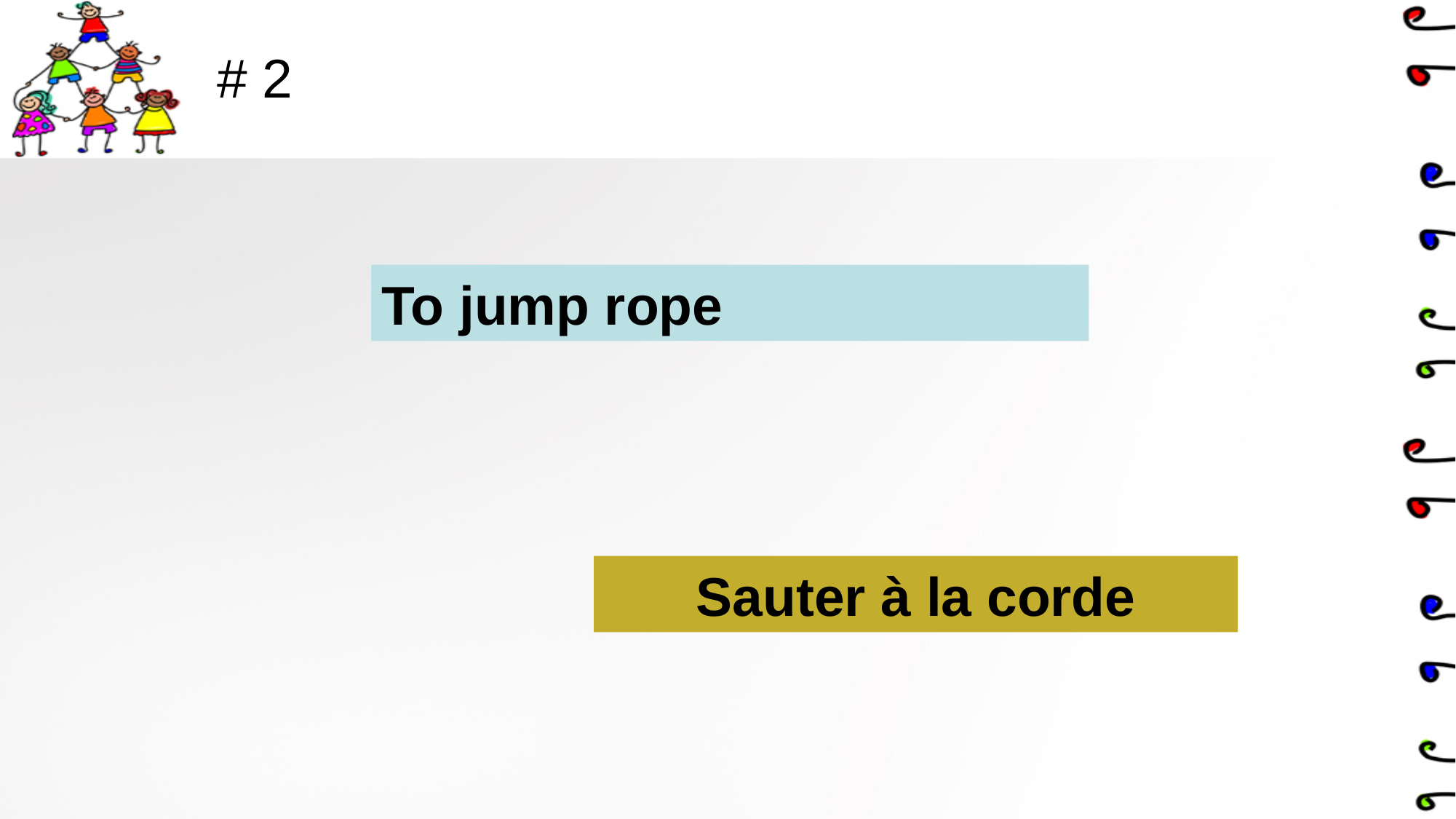

# # 2
To jump rope
Sauter à la corde